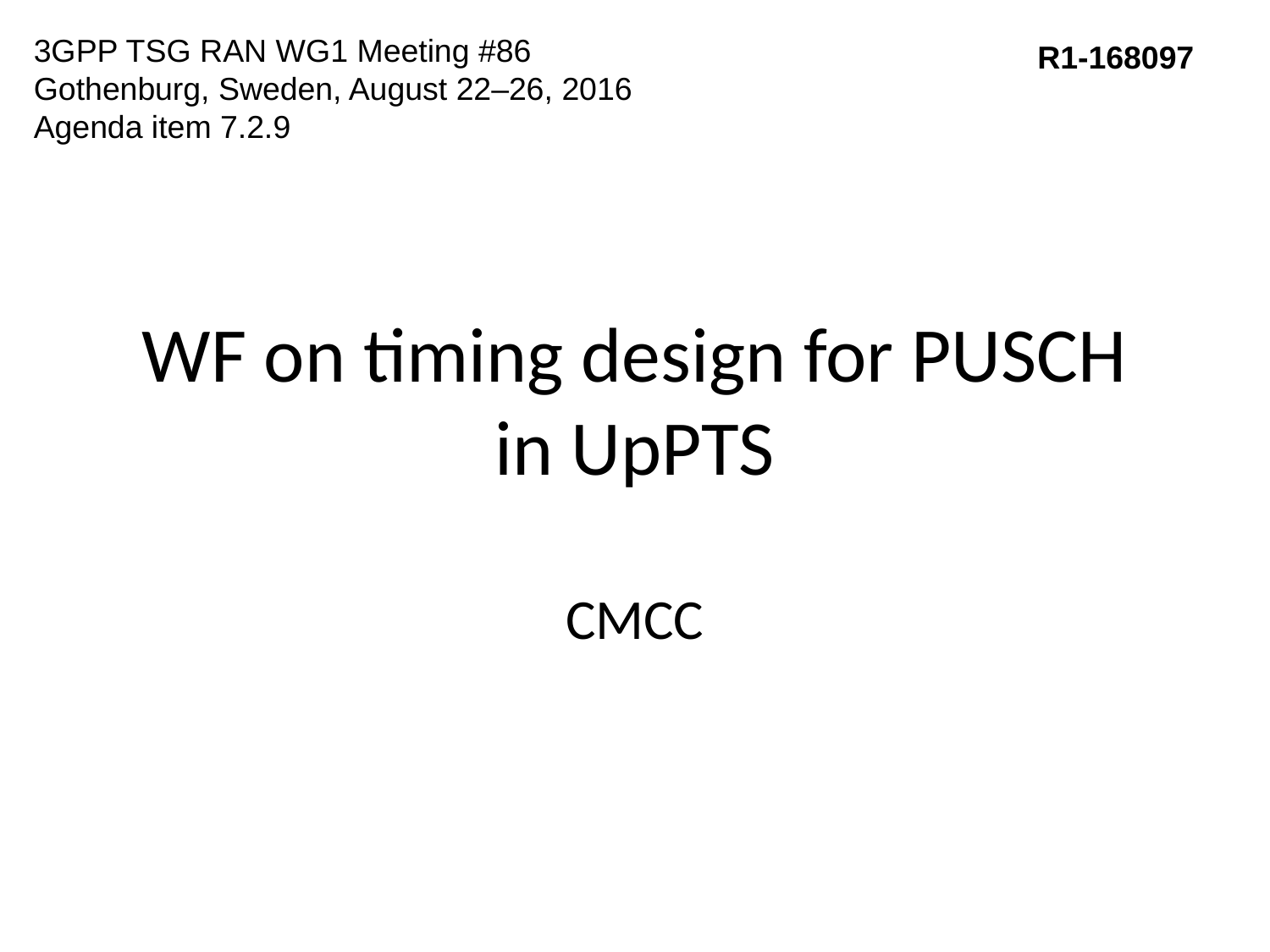

3GPP TSG RAN WG1 Meeting #86
Gothenburg, Sweden, August 22–26, 2016
Agenda item 7.2.9
R1-168097
# WF on timing design for PUSCH in UpPTS
CMCC